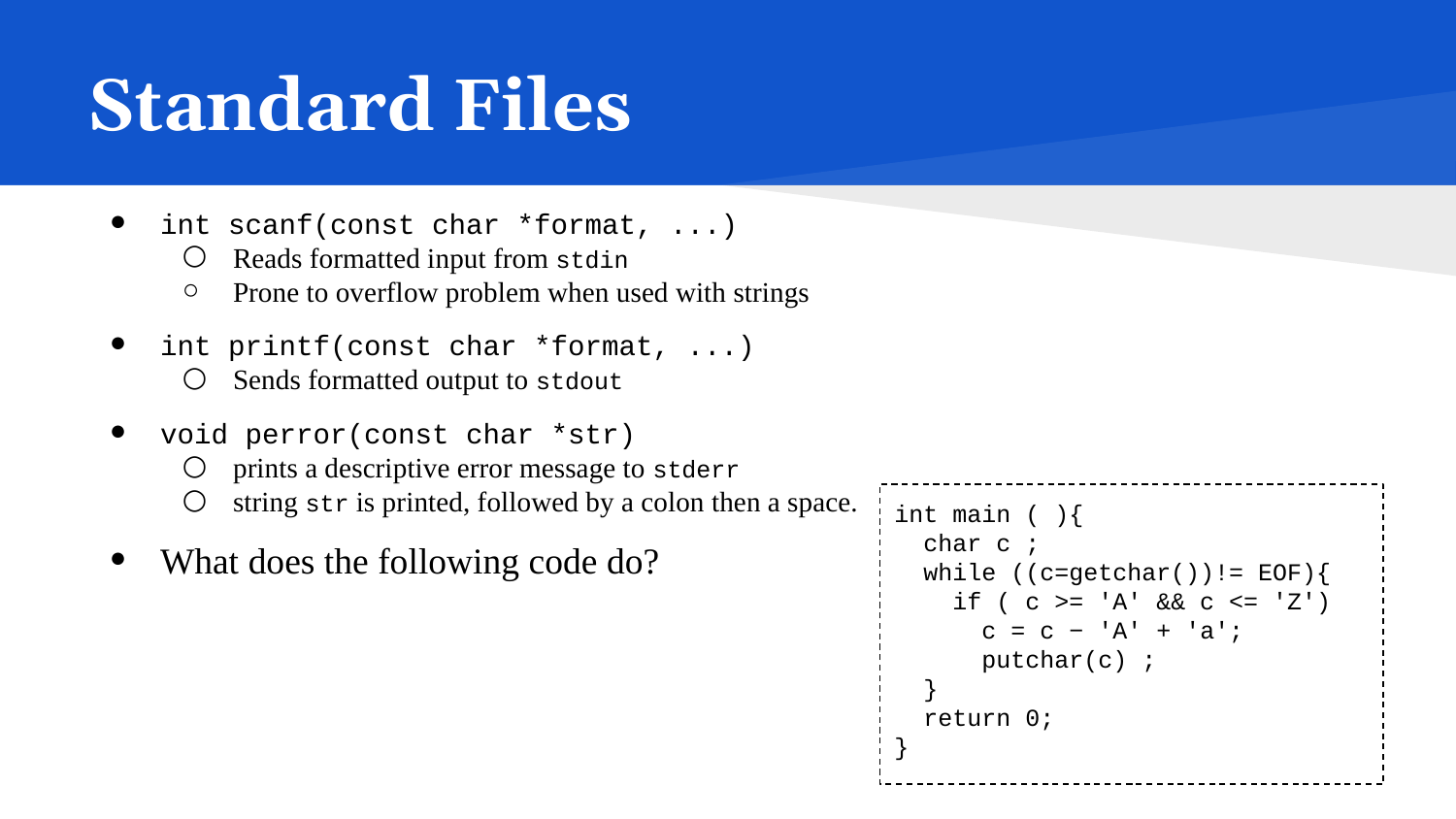

# Standard Files
int scanf(const char *format, ...)
Reads formatted input from stdin
Prone to overflow problem when used with strings
int printf(const char *format, ...)
Sends formatted output to stdout
void perror(const char *str)
prints a descriptive error message to stderr
string str is printed, followed by a colon then a space.
What does the following code do?

int main ( ){
  char c ;
  while ((c=getchar())!= EOF){
    if ( c >= 'A' && c <= 'Z')
      c = c − 'A' + 'a';
      putchar(c) ;
  }
  return 0;
}